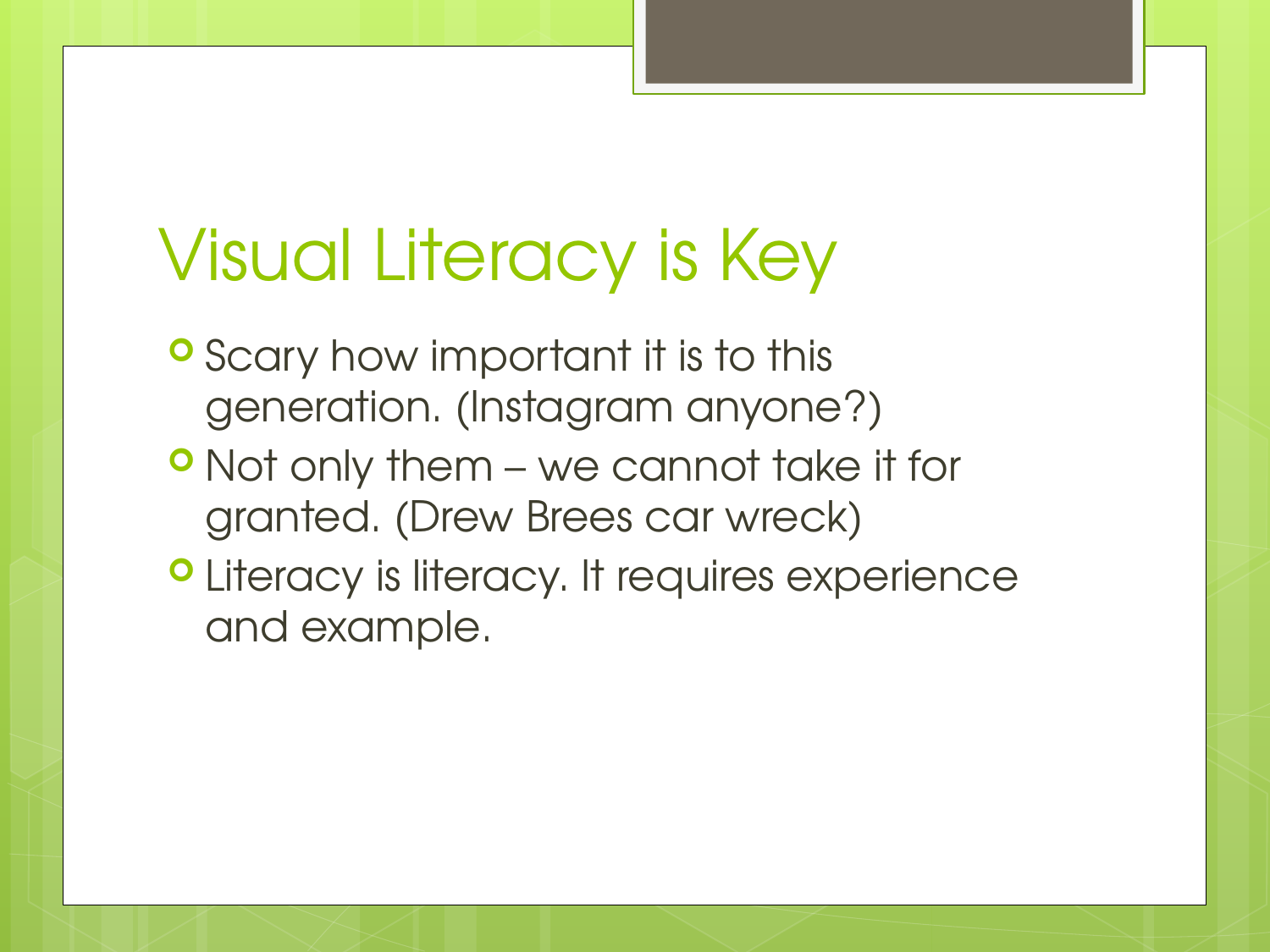

# Visual Literacy is Key
Scary how important it is to this generation. (Instagram anyone?)
Not only them – we cannot take it for granted. (Drew Brees car wreck)
Literacy is literacy. It requires experience and example.